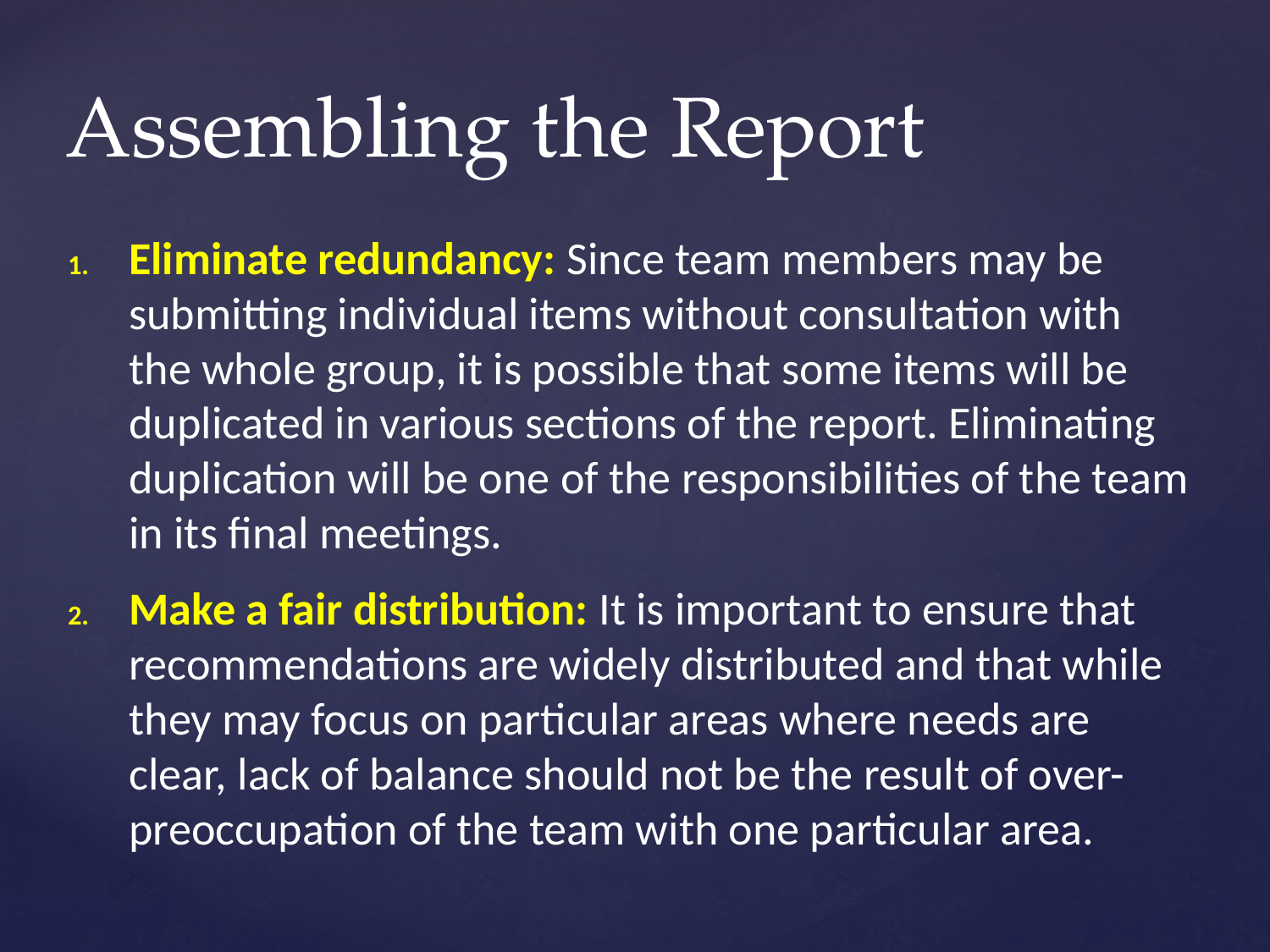

# Assembling the Report
Eliminate redundancy: Since team members may be submitting individual items without consultation with the whole group, it is possible that some items will be duplicated in various sections of the report. Eliminating duplication will be one of the responsibilities of the team in its final meetings.
Make a fair distribution: It is important to ensure that recommendations are widely distributed and that while they may focus on particular areas where needs are clear, lack of balance should not be the result of over-preoccupation of the team with one particular area.